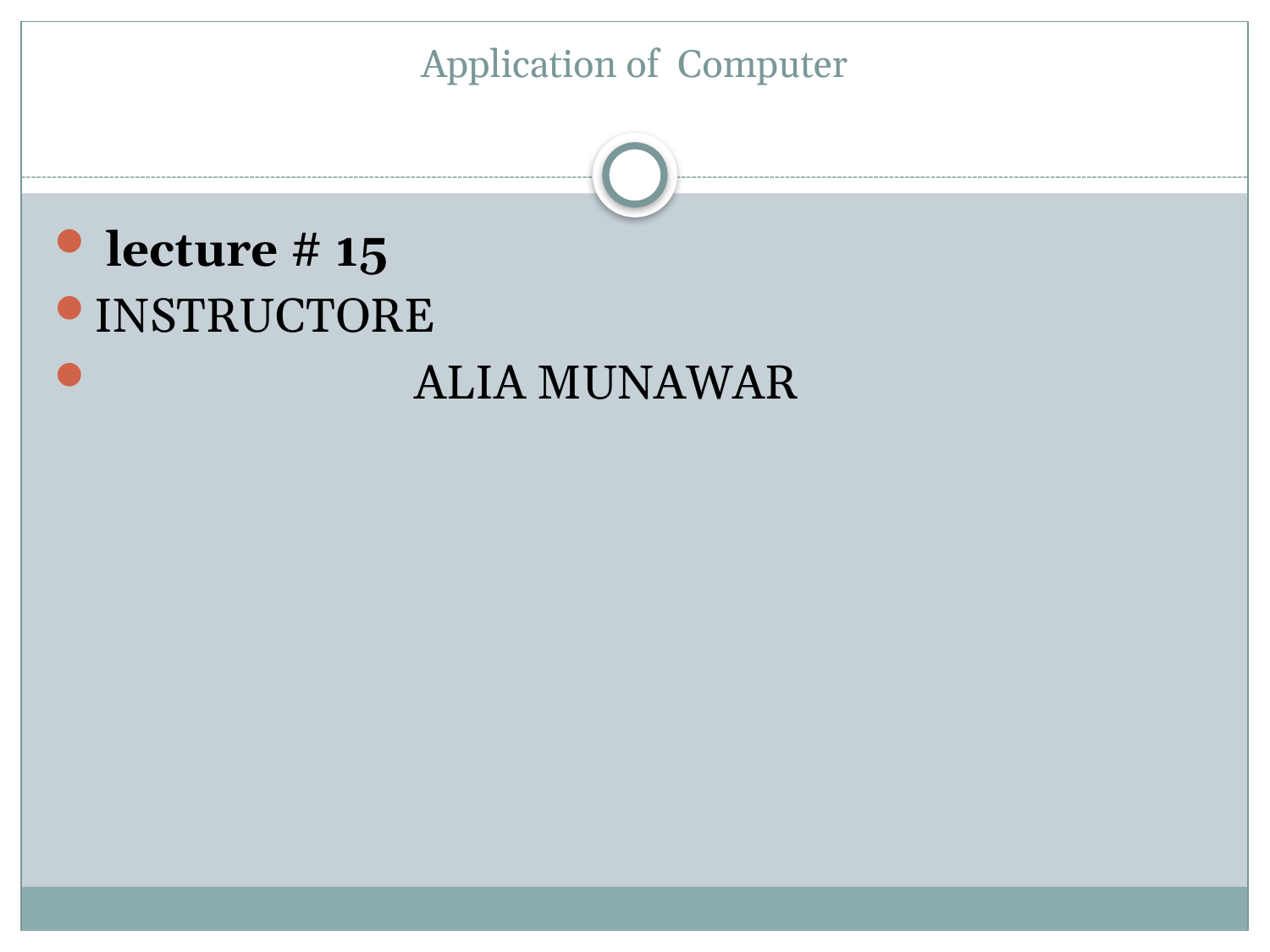

# Application of  Computer
 lecture # 15
INSTRUCTORE
                            ALIA MUNAWAR